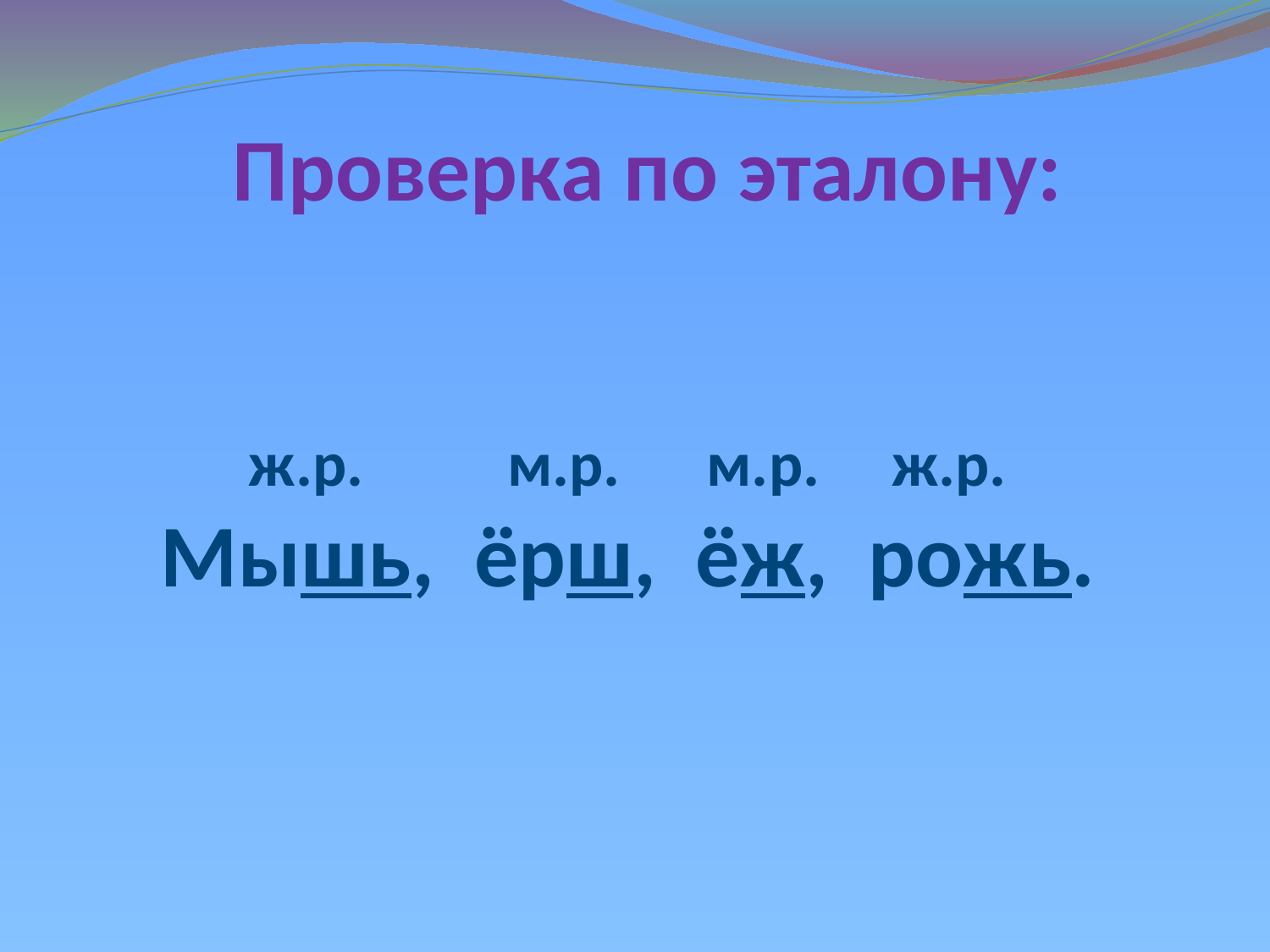

Проверка по эталону:
# ж.р.          м.р.      м.р.     ж.р. Мышь,  ёрш,  ёж,  рожь.